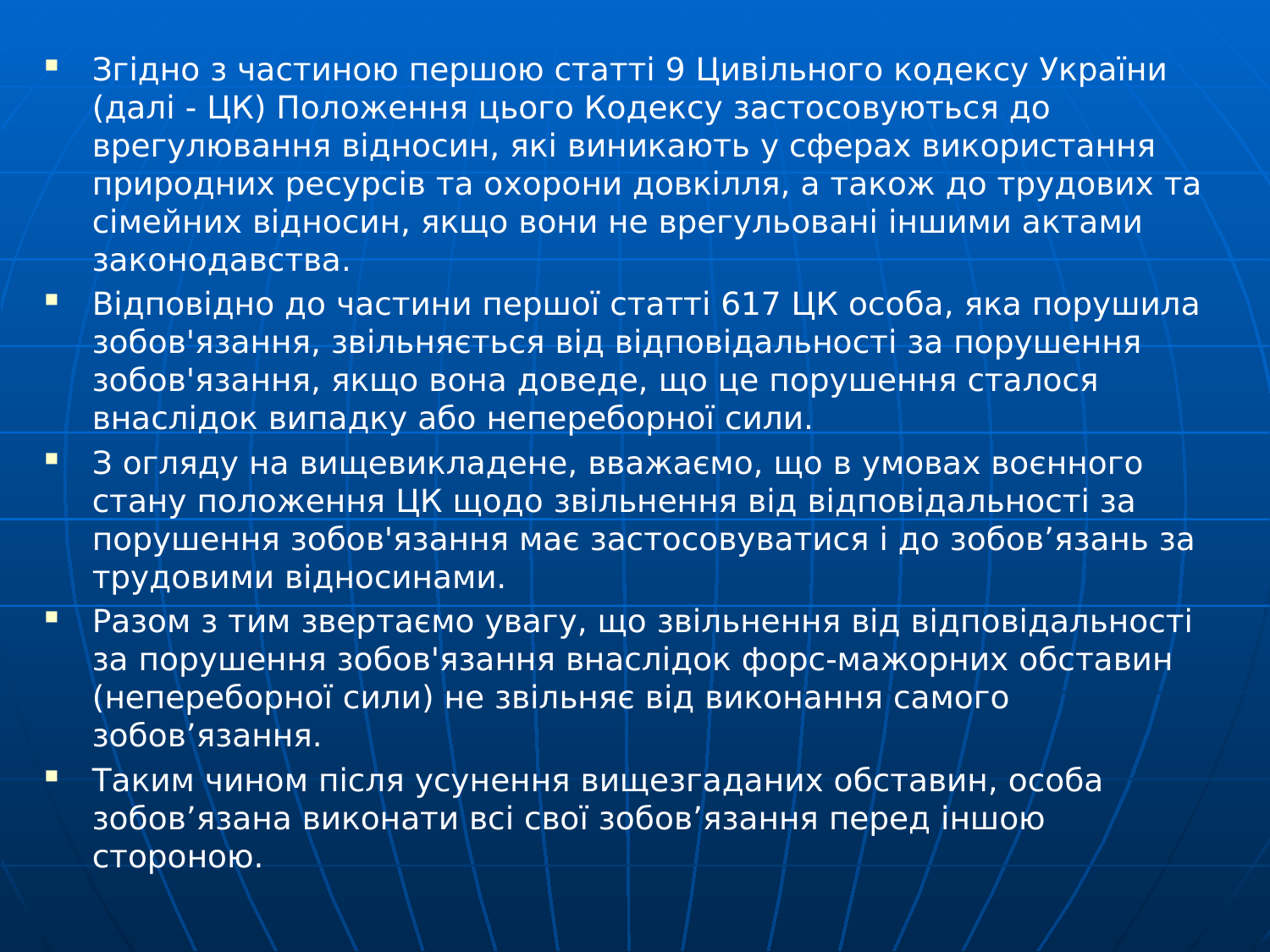

Згідно з частиною першою статті 9 Цивільного кодексу України (далі - ЦК) Положення цього Кодексу застосовуються до врегулювання відносин, які виникають у сферах використання природних ресурсів та охорони довкілля, а також до трудових та сімейних відносин, якщо вони не врегульовані іншими актами законодавства.
Відповідно до частини першої статті 617 ЦК особа, яка порушила зобов'язання, звільняється від відповідальності за порушення зобов'язання, якщо вона доведе, що це порушення сталося внаслідок випадку або непереборної сили.
З огляду на вищевикладене, вважаємо, що в умовах воєнного стану положення ЦК щодо звільнення від відповідальності за порушення зобов'язання має застосовуватися і до зобов’язань за трудовими відносинами.
Разом з тим звертаємо увагу, що звільнення від відповідальності за порушення зобов'язання внаслідок форс-мажорних обставин (непереборної сили) не звільняє від виконання самого зобов’язання.
Таким чином після усунення вищезгаданих обставин, особа зобов’язана виконати всі свої зобов’язання перед іншою стороною.